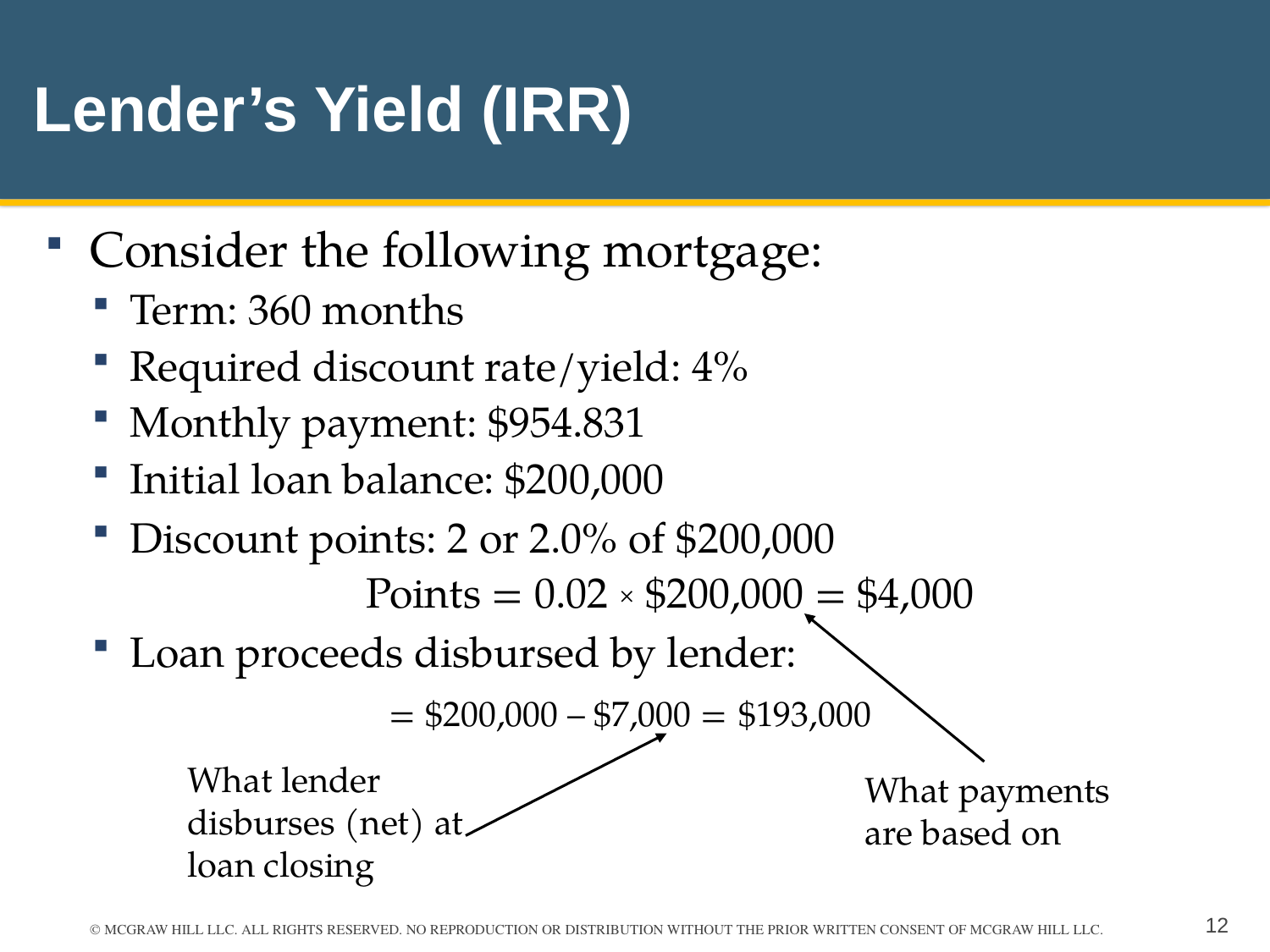

# Lender’s Yield (IRR)
Consider the following mortgage:
Term: 360 months
Required discount rate/yield: 4%
Monthly payment: $954.831
Initial loan balance: $200,000
Discount points: 2 or 2.0% of $200,000
       Points = 0.02 × $200,000 = $4,000
Loan proceeds disbursed by lender:
		= $200,000 – $7,000 = $193,000

What lender disburses (net) at loan closing
What payments are based on
© MCGRAW HILL LLC. ALL RIGHTS RESERVED. NO REPRODUCTION OR DISTRIBUTION WITHOUT THE PRIOR WRITTEN CONSENT OF MCGRAW HILL LLC.
12